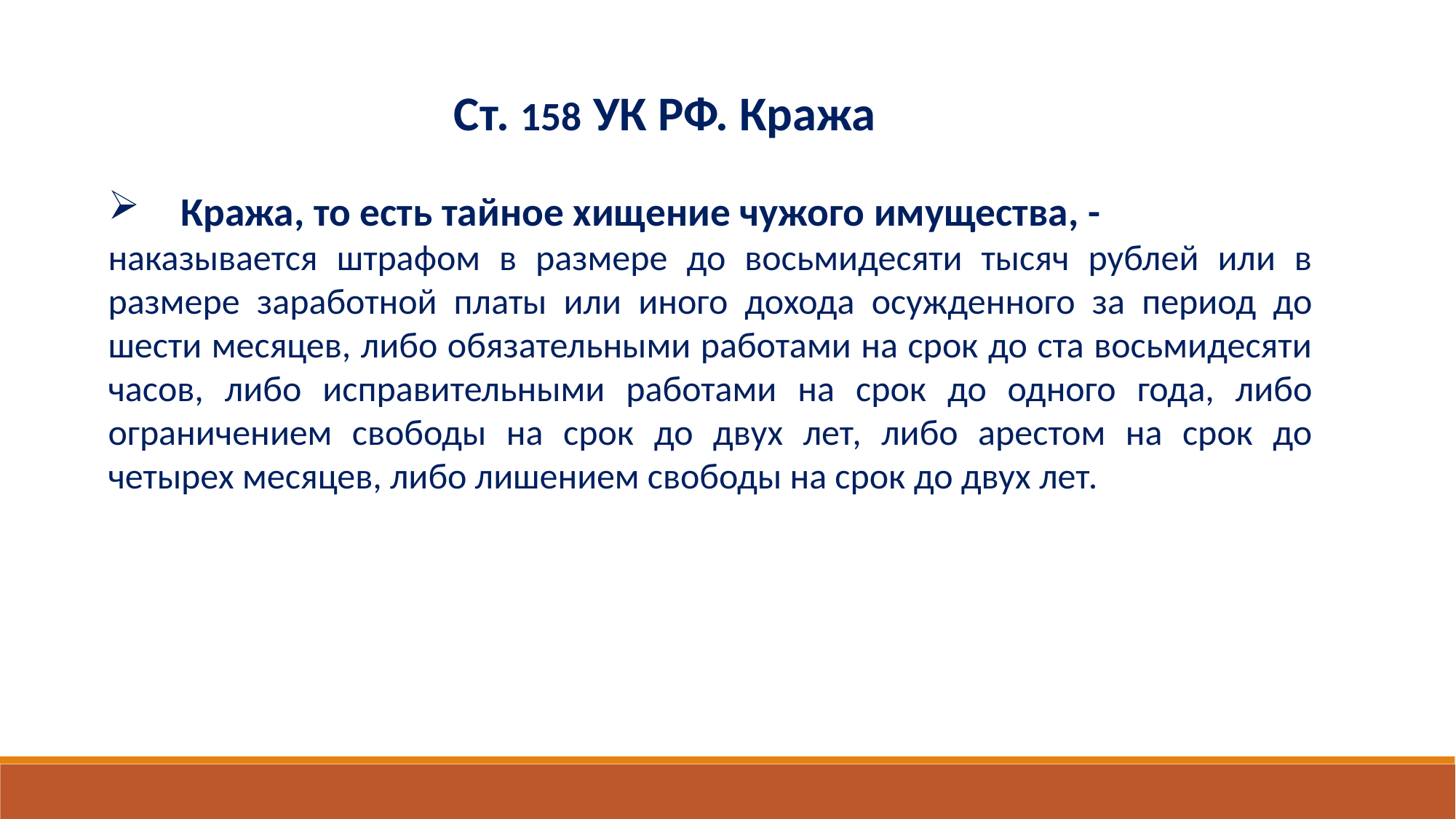

Ст. 158 УК РФ. Кража

Кража, то есть тайное хищение чужого имущества, -
наказывается штрафом в размере до восьмидесяти тысяч рублей или в размере заработной платы или иного дохода осужденного за период до шести месяцев, либо обязательными работами на срок до ста восьмидесяти часов, либо исправительными работами на срок до одного года, либо ограничением свободы на срок до двух лет, либо арестом на срок до четырех месяцев, либо лишением свободы на срок до двух лет.